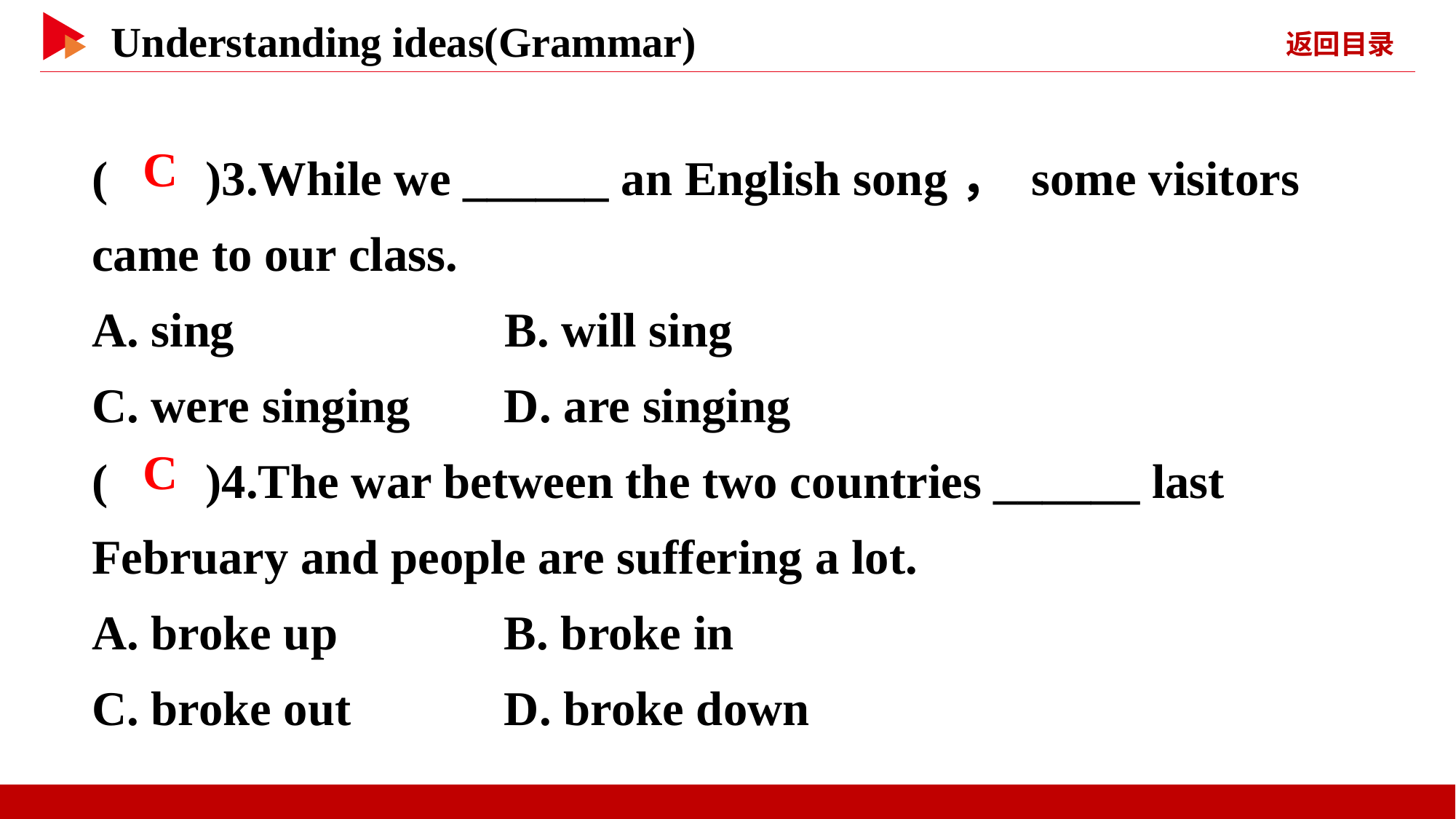

(        )3.While we ______ an English song， some visitors came to our class.
A. sing	                B. will sing
C. were singing	       D. are singing
(        )4.The war between the two countries ______ last February and people are suffering a lot.
A. broke up	       B. broke in
C. broke out	       D. broke down
   C
   C